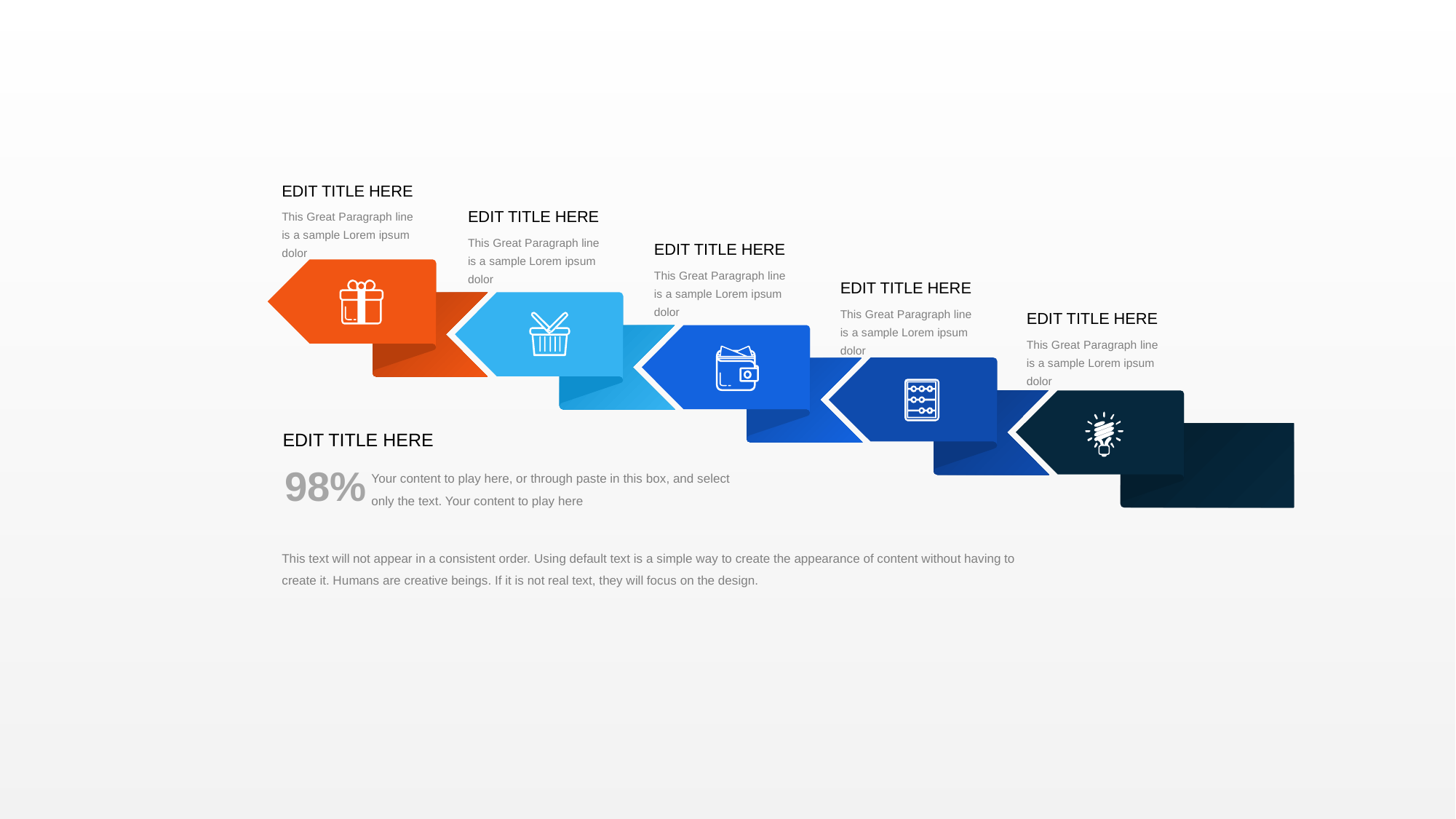

EDIT TITLE HERE
This Great Paragraph line is a sample Lorem ipsum dolor
EDIT TITLE HERE
This Great Paragraph line is a sample Lorem ipsum dolor
EDIT TITLE HERE
This Great Paragraph line is a sample Lorem ipsum dolor

EDIT TITLE HERE
This Great Paragraph line is a sample Lorem ipsum dolor

EDIT TITLE HERE
This Great Paragraph line is a sample Lorem ipsum dolor

EDIT TITLE HERE
98%
Your content to play here, or through paste in this box, and select only the text. Your content to play here
This text will not appear in a consistent order. Using default text is a simple way to create the appearance of content without having to create it. Humans are creative beings. If it is not real text, they will focus on the design.